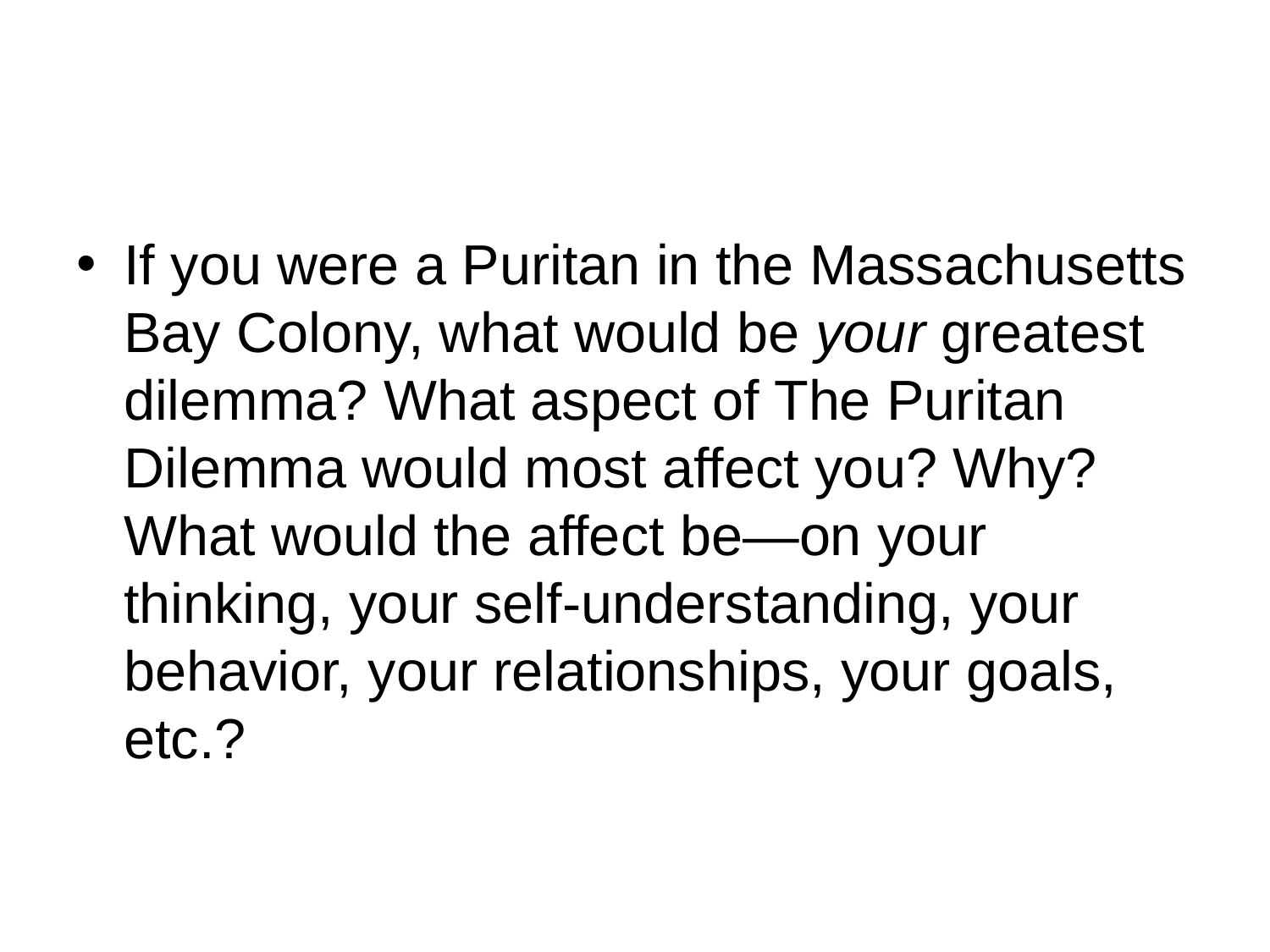

#
If you were a Puritan in the Massachusetts Bay Colony, what would be your greatest dilemma? What aspect of The Puritan Dilemma would most affect you? Why? What would the affect be—on your thinking, your self-understanding, your behavior, your relationships, your goals, etc.?